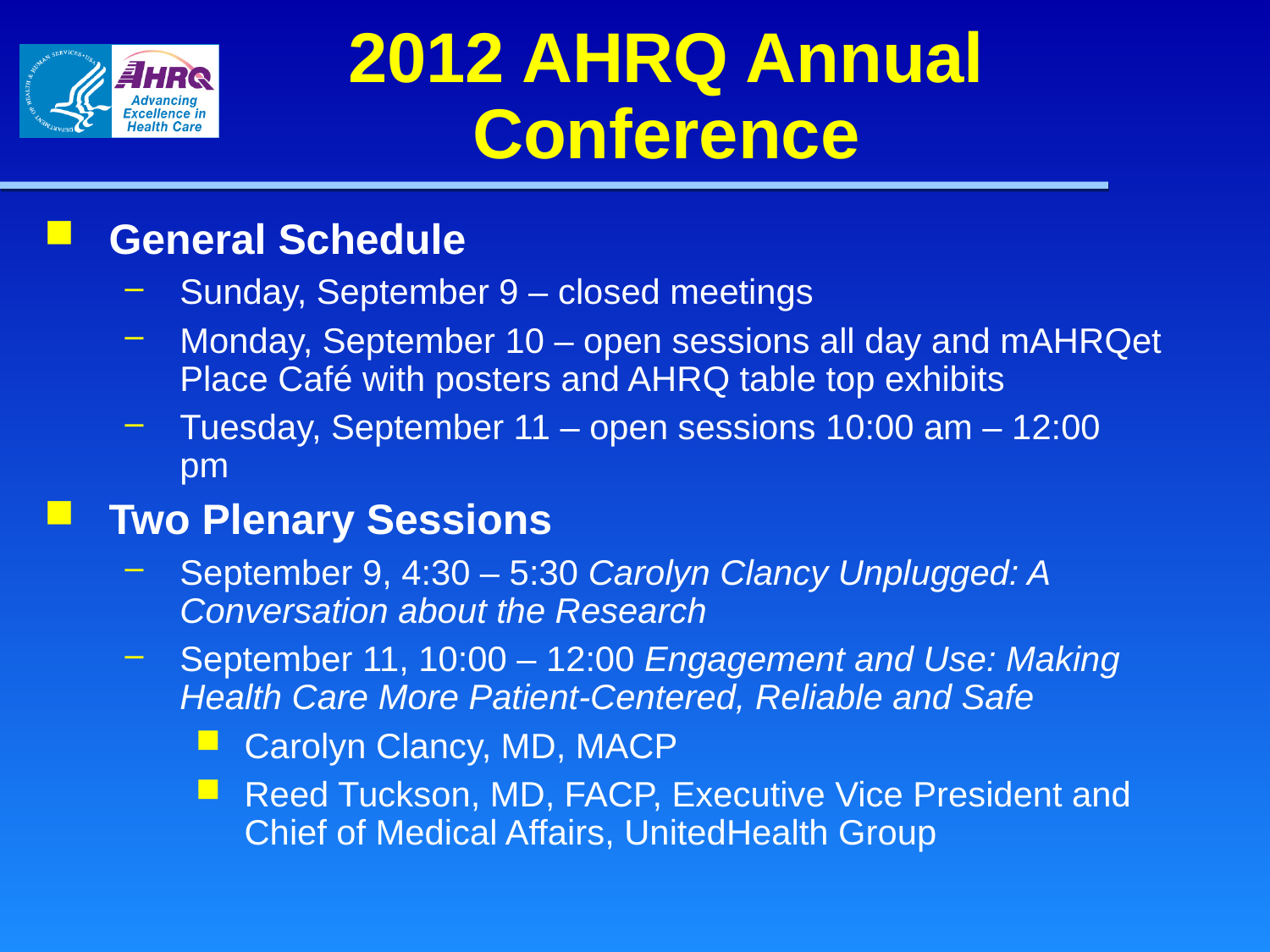

# 2012 AHRQ Annual Conference
General Schedule
Sunday, September 9 – closed meetings
Monday, September 10 – open sessions all day and mAHRQet Place Café with posters and AHRQ table top exhibits
Tuesday, September 11 – open sessions 10:00 am – 12:00 pm
Two Plenary Sessions
September 9, 4:30 – 5:30 Carolyn Clancy Unplugged: A Conversation about the Research
September 11, 10:00 – 12:00 Engagement and Use: Making Health Care More Patient-Centered, Reliable and Safe
Carolyn Clancy, MD, MACP
Reed Tuckson, MD, FACP, Executive Vice President and Chief of Medical Affairs, UnitedHealth Group